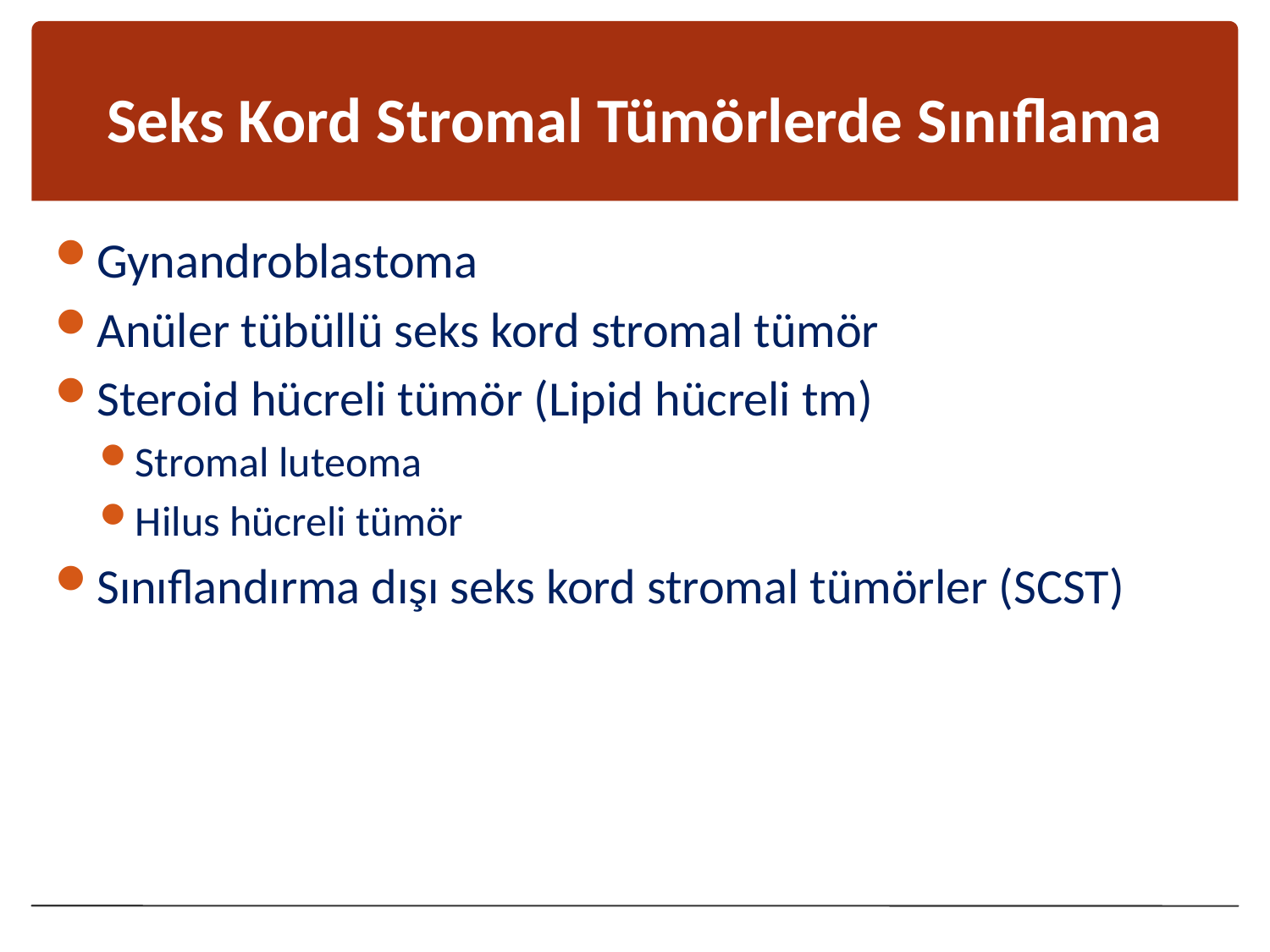

# Seks Kord Stromal Tümörlerde Sınıflama
Gynandroblastoma
Anüler tübüllü seks kord stromal tümör
Steroid hücreli tümör (Lipid hücreli tm)
Stromal luteoma
Hilus hücreli tümör
Sınıflandırma dışı seks kord stromal tümörler (SCST)